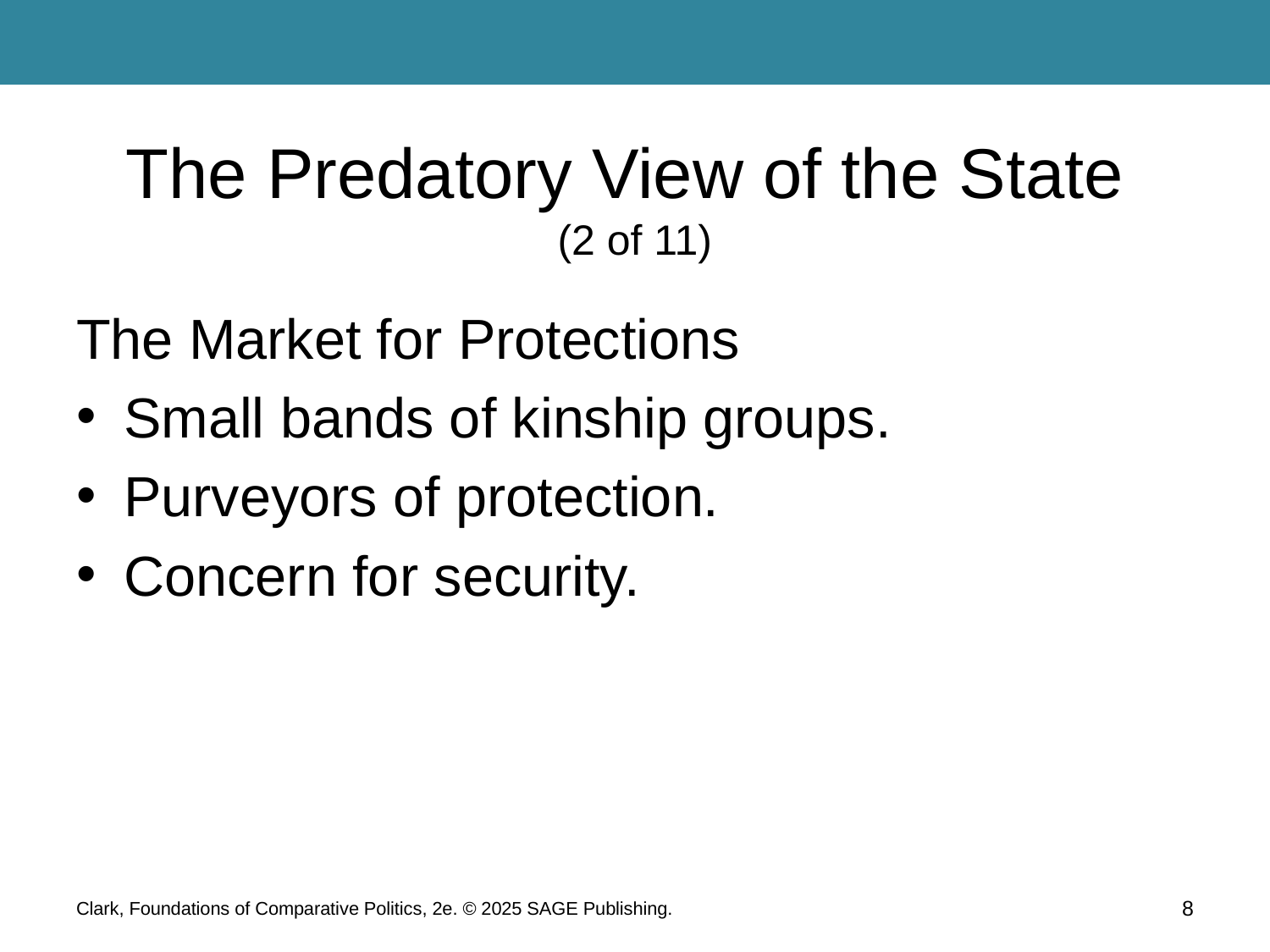

# The Predatory View of the State (2 of 11)
The Market for Protections
Small bands of kinship groups.
Purveyors of protection.
Concern for security.
Clark, Foundations of Comparative Politics, 2e. © 2025 SAGE Publishing.
8